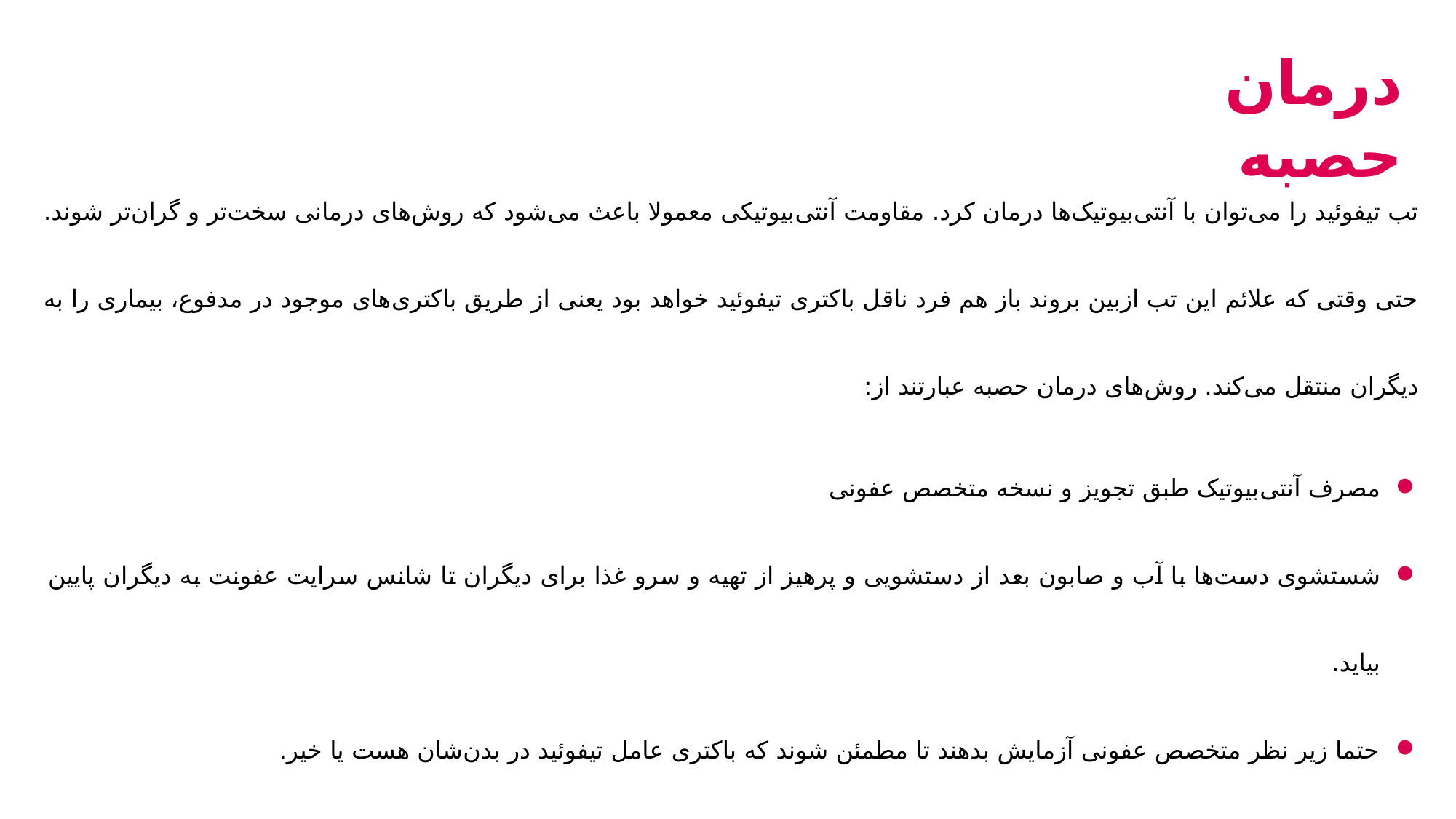

درمان حصبه
تب تیفوئید را می‌توان با آنتی‌بیوتیک‌ها درمان کرد. مقاومت آنتی‌بیوتیکی معمولا باعث می‌شود که روش‌های درمانی سخت‌تر و گران‌تر شوند. حتی وقتی که علائم این تب ازبین بروند باز هم فرد ناقل باکتری تیفوئید خواهد بود یعنی از طریق باکتری‌های موجود در مدفوع، بیماری را به دیگران منتقل می‌کند. روش‌های درمان حصبه عبارتند از:
مصرف آنتی‌بیوتیک طبق تجویز و نسخه متخصص عفونی
شستشوی دست‌ها با آب و صابون بعد از دستشویی و پرهیز از تهیه و سرو غذا برای دیگران تا شانس سرایت عفونت به دیگران پایین بیاید.
حتما زیر نظر متخصص عفونی آزمایش بدهند تا مطمئن شوند که باکتری عامل تیفوئید در بدن‌شان هست یا خیر.